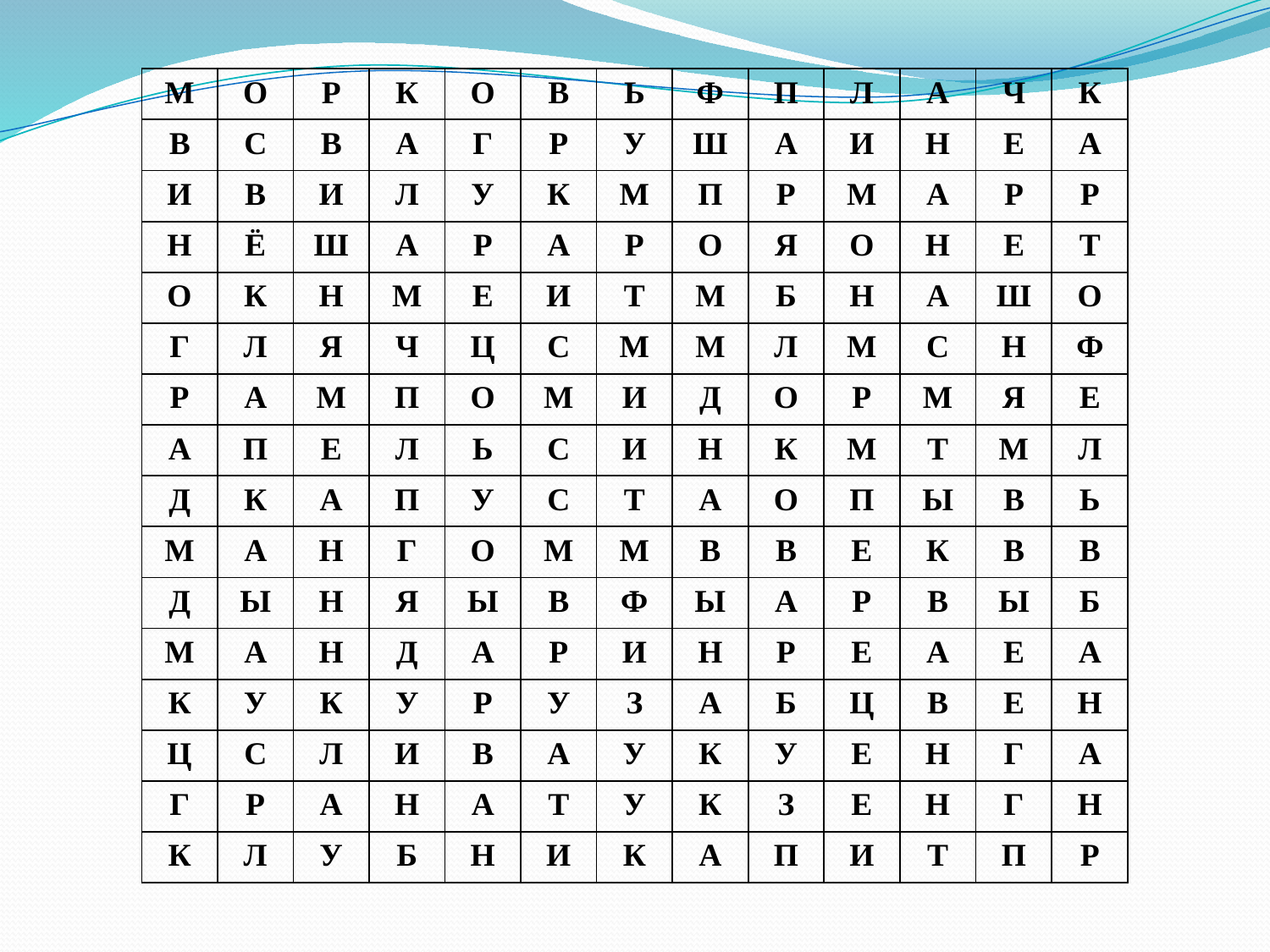

| М | О | Р | К | О | В | Ь | Ф | П | Л | А | Ч | К |
| --- | --- | --- | --- | --- | --- | --- | --- | --- | --- | --- | --- | --- |
| В | С | В | А | Г | Р | У | Ш | А | И | Н | Е | А |
| И | В | И | Л | У | К | М | П | Р | М | А | Р | Р |
| Н | Ё | Ш | А | Р | А | Р | О | Я | О | Н | Е | Т |
| О | К | Н | М | Е | И | Т | М | Б | Н | А | Ш | О |
| Г | Л | Я | Ч | Ц | С | М | М | Л | М | С | Н | Ф |
| Р | А | М | П | О | М | И | Д | О | Р | М | Я | Е |
| А | П | Е | Л | Ь | С | И | Н | К | М | Т | М | Л |
| Д | К | А | П | У | С | Т | А | О | П | Ы | В | Ь |
| М | А | Н | Г | О | М | М | В | В | Е | К | В | В |
| Д | Ы | Н | Я | Ы | В | Ф | Ы | А | Р | В | Ы | Б |
| М | А | Н | Д | А | Р | И | Н | Р | Е | А | Е | А |
| К | У | К | У | Р | У | З | А | Б | Ц | В | Е | Н |
| Ц | С | Л | И | В | А | У | К | У | Е | Н | Г | А |
| Г | Р | А | Н | А | Т | У | К | З | Е | Н | Г | Н |
| К | Л | У | Б | Н | И | К | А | П | И | Т | П | Р |